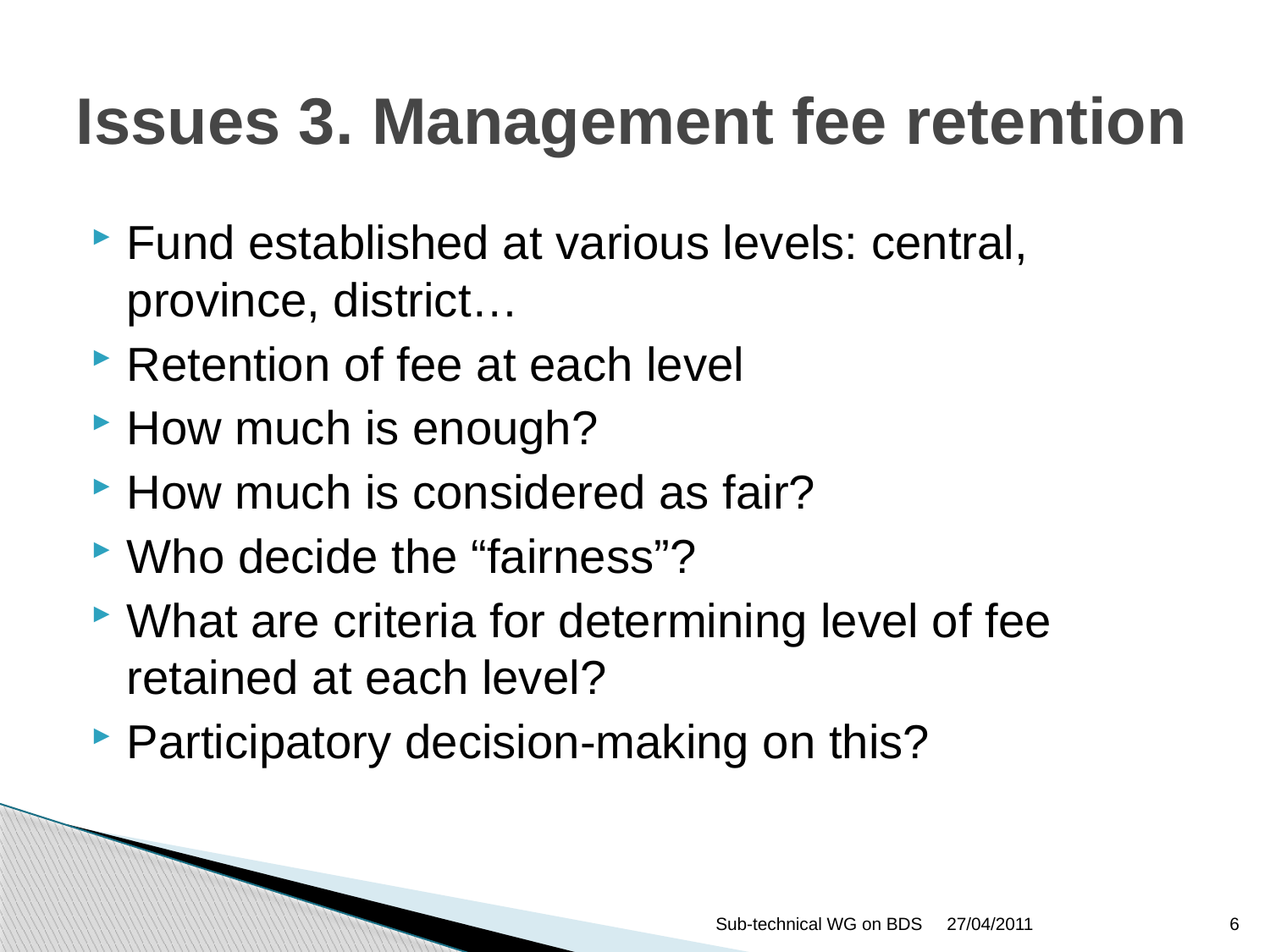

# Issues 3. Management fee retention
Fund established at various levels: central, province, district…
Retention of fee at each level
How much is enough?
How much is considered as fair?
Who decide the “fairness”?
What are criteria for determining level of fee retained at each level?
Participatory decision-making on this?
Sub-technical WG on BDS
27/04/2011
6